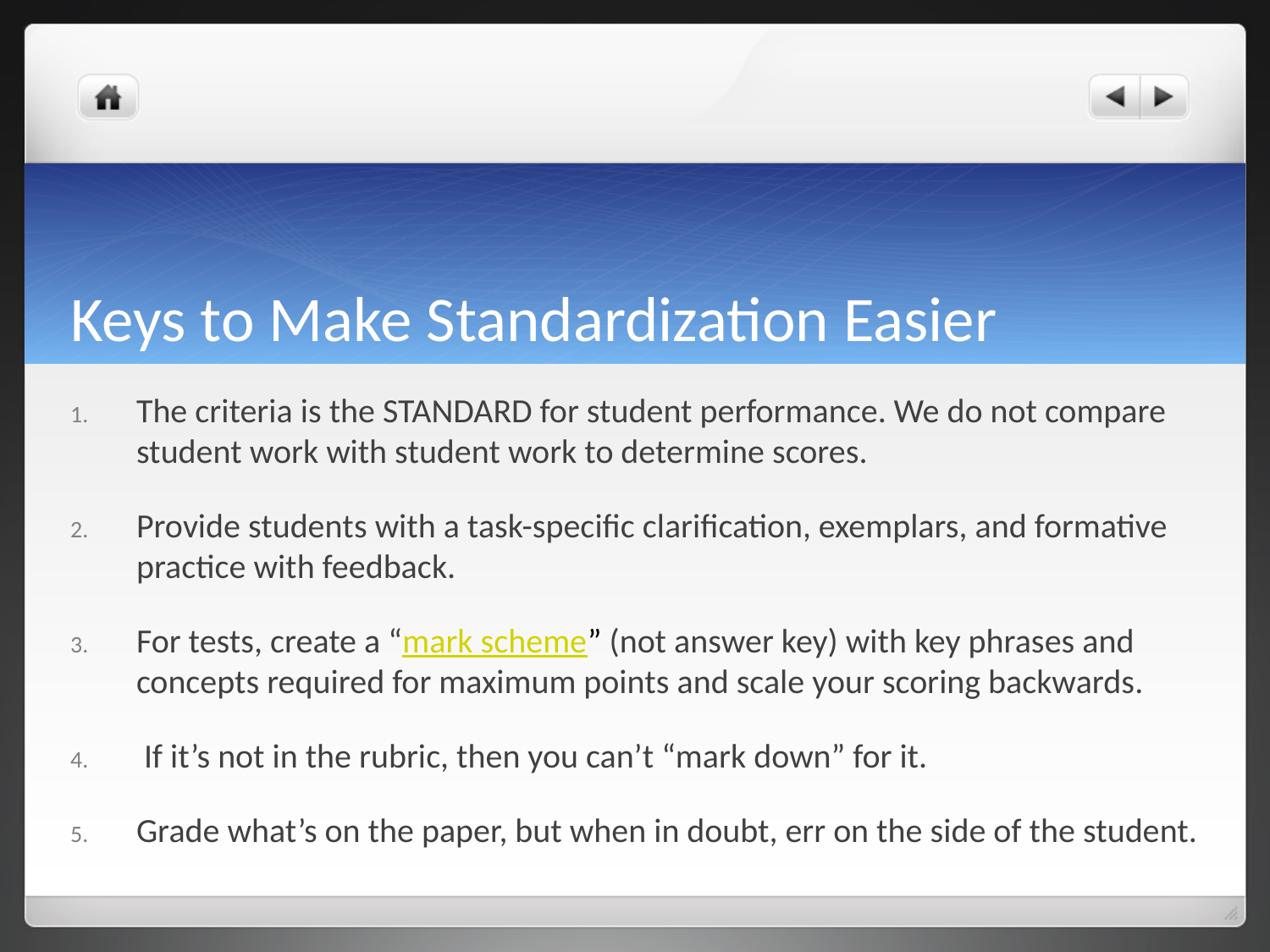

# Keys to Make Standardization Easier
The criteria is the STANDARD for student performance. We do not compare student work with student work to determine scores.
Provide students with a task-specific clarification, exemplars, and formative practice with feedback.
For tests, create a “mark scheme” (not answer key) with key phrases and concepts required for maximum points and scale your scoring backwards.
 If it’s not in the rubric, then you can’t “mark down” for it.
Grade what’s on the paper, but when in doubt, err on the side of the student.